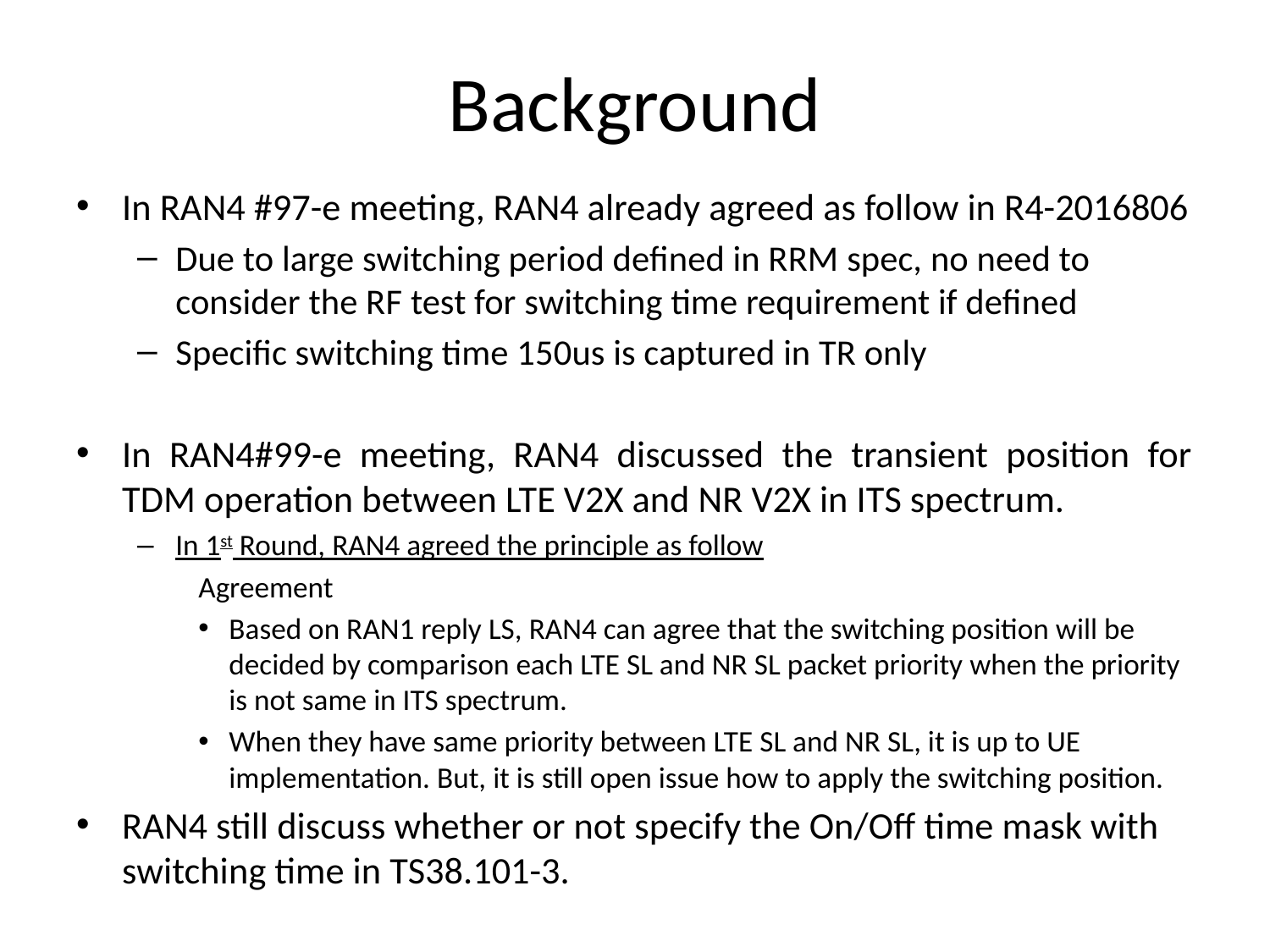

# Background
In RAN4 #97-e meeting, RAN4 already agreed as follow in R4-2016806
Due to large switching period defined in RRM spec, no need to consider the RF test for switching time requirement if defined
Specific switching time 150us is captured in TR only

In RAN4#99-e meeting, RAN4 discussed the transient position for TDM operation between LTE V2X and NR V2X in ITS spectrum.
In 1st Round, RAN4 agreed the principle as follow
Agreement
Based on RAN1 reply LS, RAN4 can agree that the switching position will be decided by comparison each LTE SL and NR SL packet priority when the priority is not same in ITS spectrum.
When they have same priority between LTE SL and NR SL, it is up to UE implementation. But, it is still open issue how to apply the switching position.
RAN4 still discuss whether or not specify the On/Off time mask with switching time in TS38.101-3.